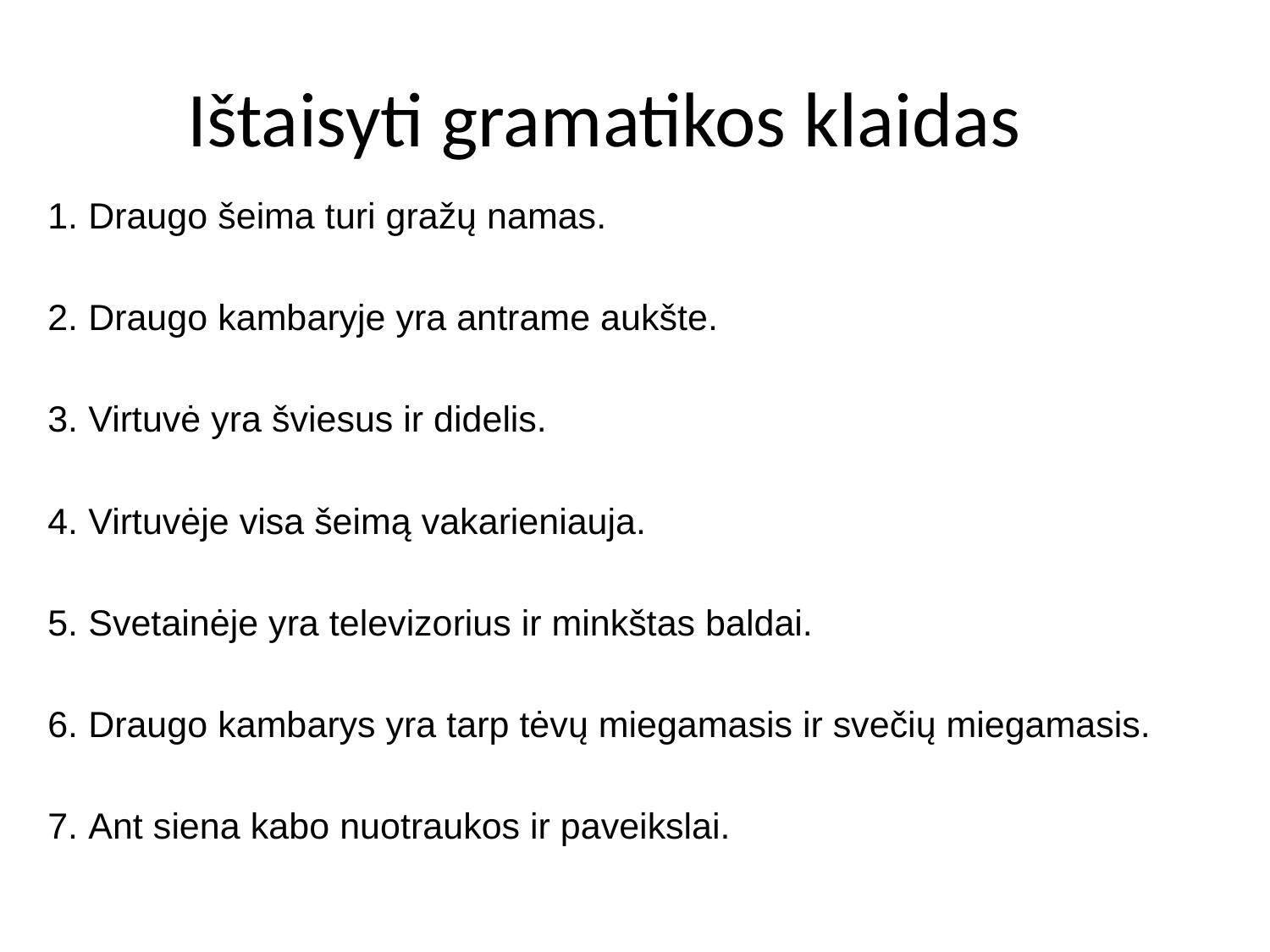

# Ištaisyti gramatikos klaidas
1. Draugo šeima turi gražų namas.

2. Draugo kambaryje yra antrame aukšte.

3. Virtuvė yra šviesus ir didelis.

4. Virtuvėje visa šeimą vakarieniauja.

5. Svetainėje yra televizorius ir minkštas baldai.

6. Draugo kambarys yra tarp tėvų miegamasis ir svečių miegamasis.

7. Ant siena kabo nuotraukos ir paveikslai.